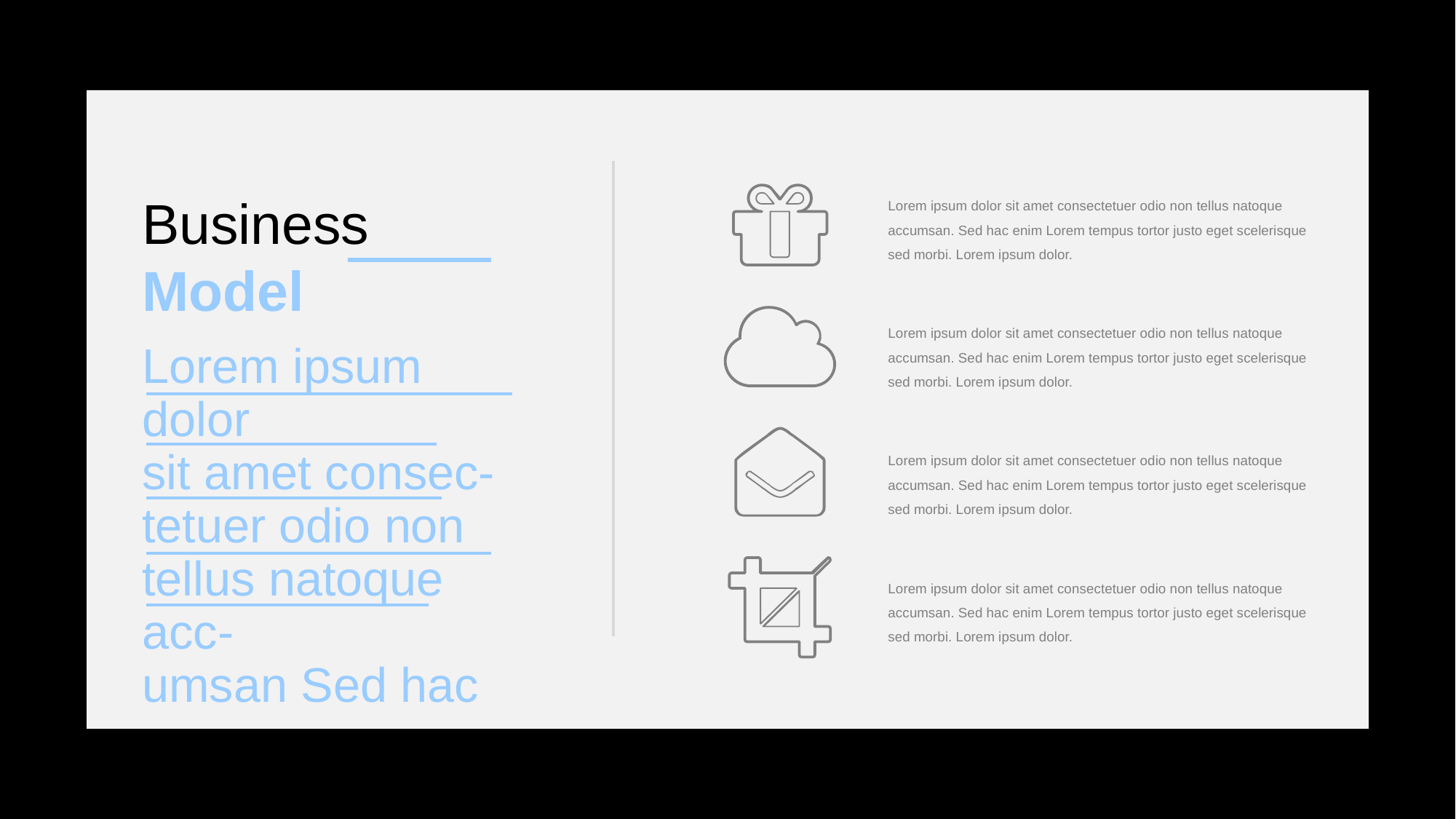

Business Model
Lorem ipsum dolor
sit amet consec-
tetuer odio non
tellus natoque acc-
umsan Sed hac

Lorem ipsum dolor sit amet consectetuer odio non tellus natoque accumsan. Sed hac enim Lorem tempus tortor justo eget scelerisque sed morbi. Lorem ipsum dolor.

Lorem ipsum dolor sit amet consectetuer odio non tellus natoque accumsan. Sed hac enim Lorem tempus tortor justo eget scelerisque sed morbi. Lorem ipsum dolor.

Lorem ipsum dolor sit amet consectetuer odio non tellus natoque accumsan. Sed hac enim Lorem tempus tortor justo eget scelerisque sed morbi. Lorem ipsum dolor.

Lorem ipsum dolor sit amet consectetuer odio non tellus natoque accumsan. Sed hac enim Lorem tempus tortor justo eget scelerisque sed morbi. Lorem ipsum dolor.